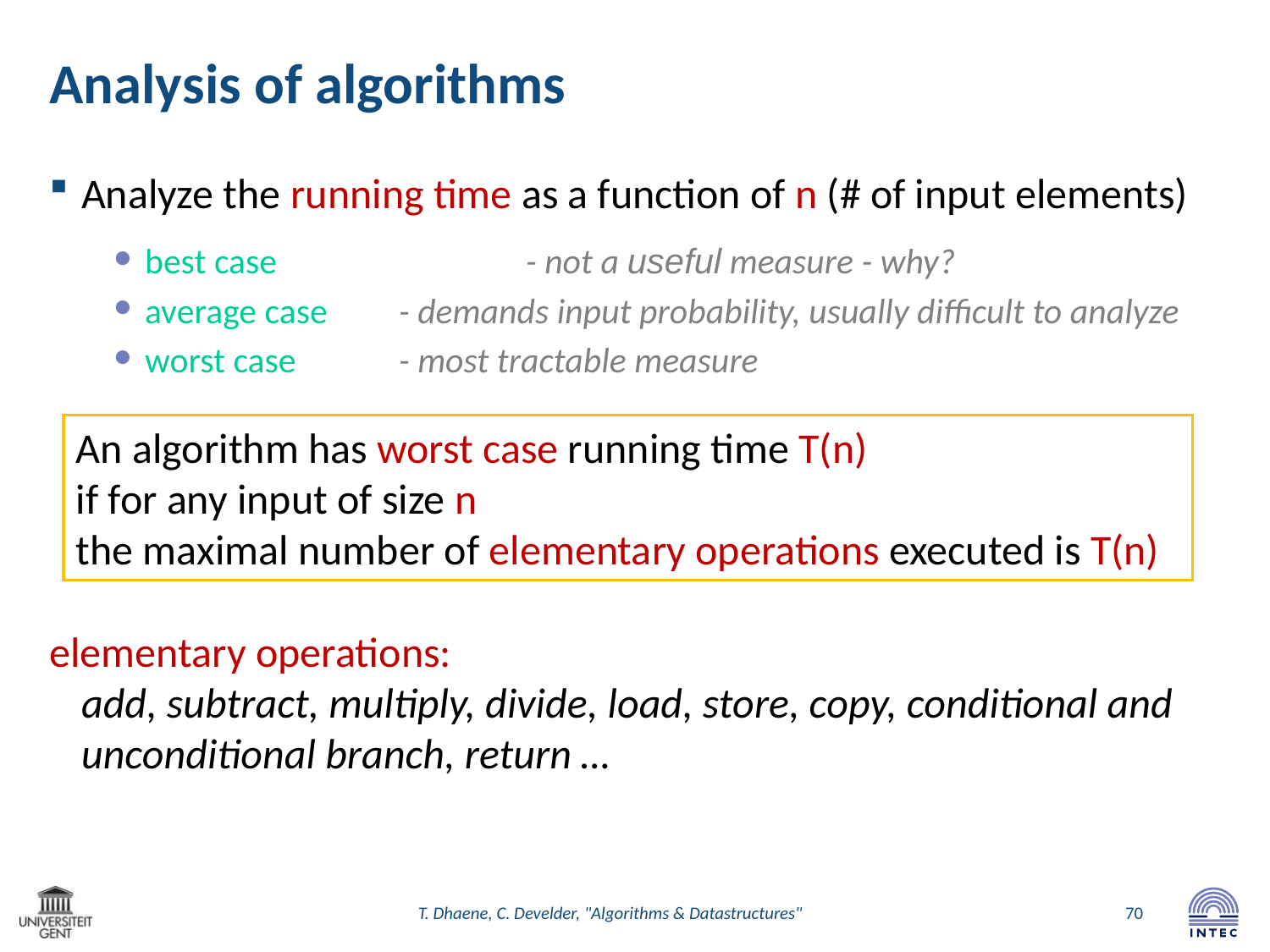

# Analysis of algorithms
Analyze the running time as a function of n (# of input elements)
best case 		- not a useful measure - why?
average case 	- demands input probability, usually difficult to analyze
worst case 	- most tractable measure

elementary operations:
add, subtract, multiply, divide, load, store, copy, conditional and unconditional branch, return …
An algorithm has worst case running time T(n)
if for any input of size n
the maximal number of elementary operations executed is T(n)
T. Dhaene, C. Develder, "Algorithms & Datastructures"
70